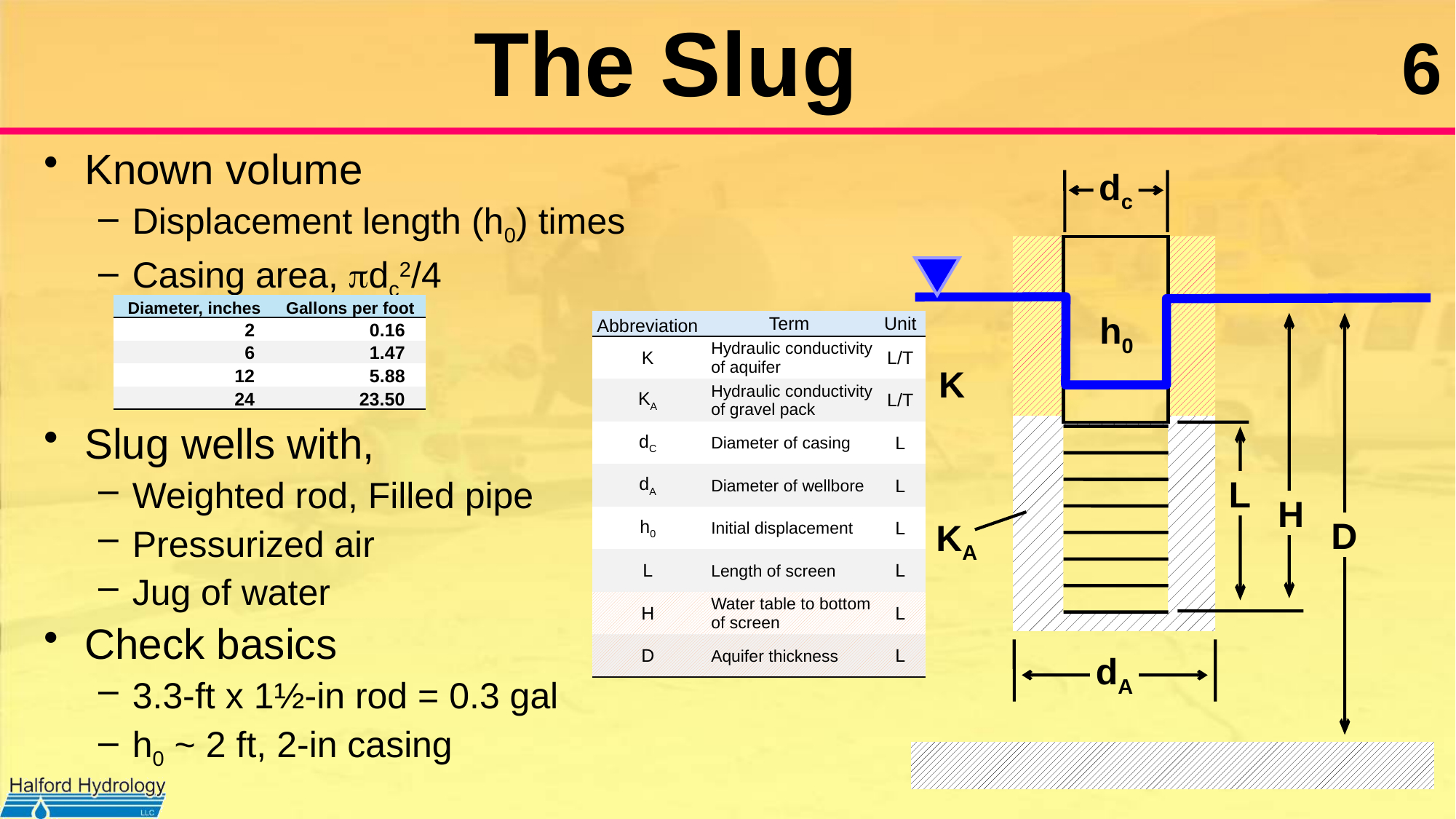

# The Slug
Known volume
Displacement length (h0) times
Casing area, πdc2/4

Slug wells with,
Weighted rod, Filled pipe
Pressurized air
Jug of water
Check basics
3.3-ft x 1½-in rod = 0.3 gal
h0 ~ 2 ft, 2-in casing

dc

h0

K

L
H
KA
D

dA

| Diameter, inches | Gallons per foot |
| --- | --- |
| 2 | 0.16 |
| 6 | 1.47 |
| 12 | 5.88 |
| 24 | 23.50 |
| Abbreviation | Term | Unit |
| --- | --- | --- |
| K | Hydraulic conductivity of aquifer | L/T |
| KA | Hydraulic conductivity of gravel pack | L/T |
| dC | Diameter of casing | L |
| dA | Diameter of wellbore | L |
| h0 | Initial displacement | L |
| L | Length of screen | L |
| H | Water table to bottom of screen | L |
| D | Aquifer thickness | L |